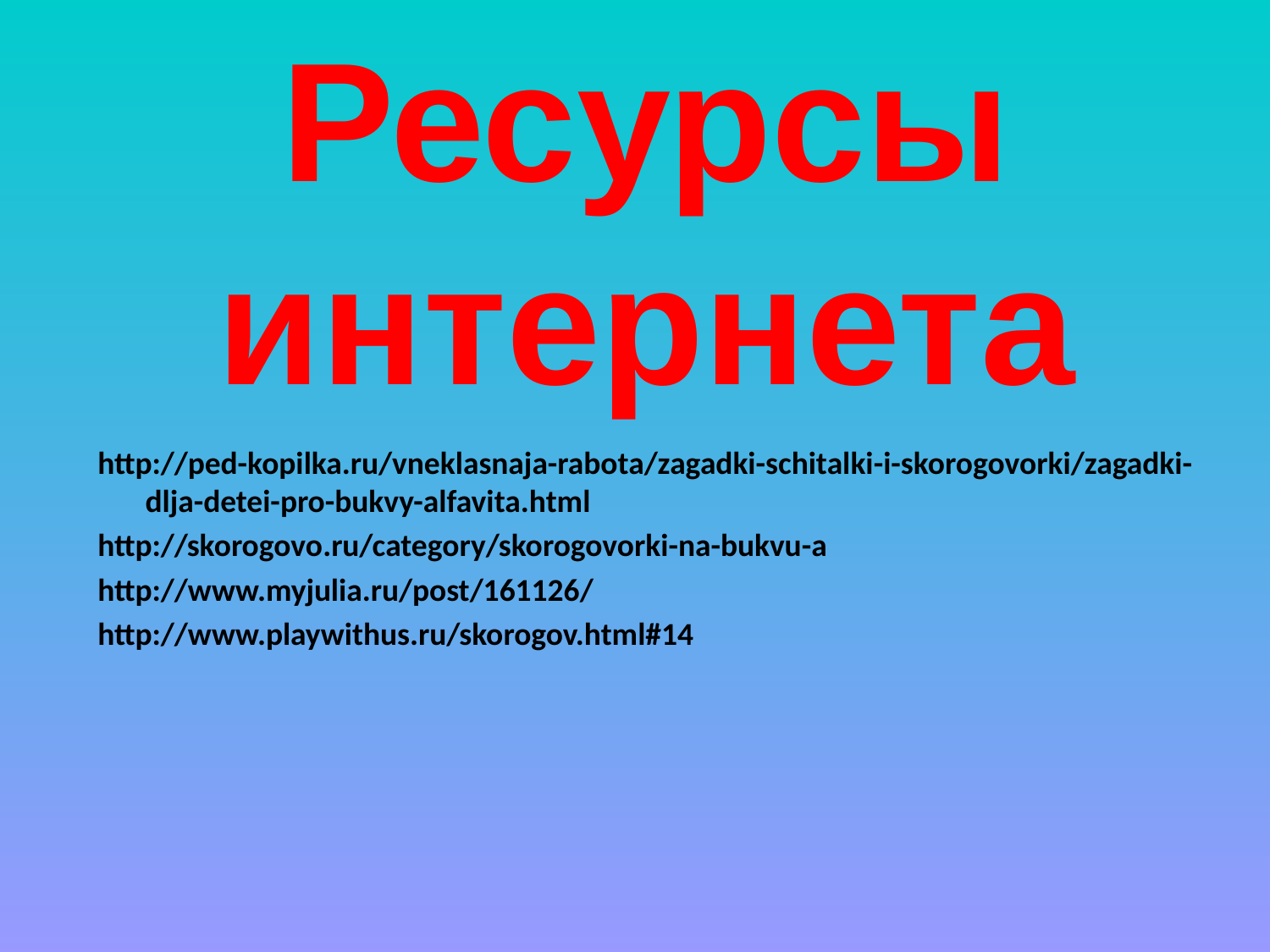

# Ресурсы интернета
http://ped-kopilka.ru/vneklasnaja-rabota/zagadki-schitalki-i-skorogovorki/zagadki-dlja-detei-pro-bukvy-alfavita.html
http://skorogovo.ru/category/skorogovorki-na-bukvu-a
http://www.myjulia.ru/post/161126/
http://www.playwithus.ru/skorogov.html#14